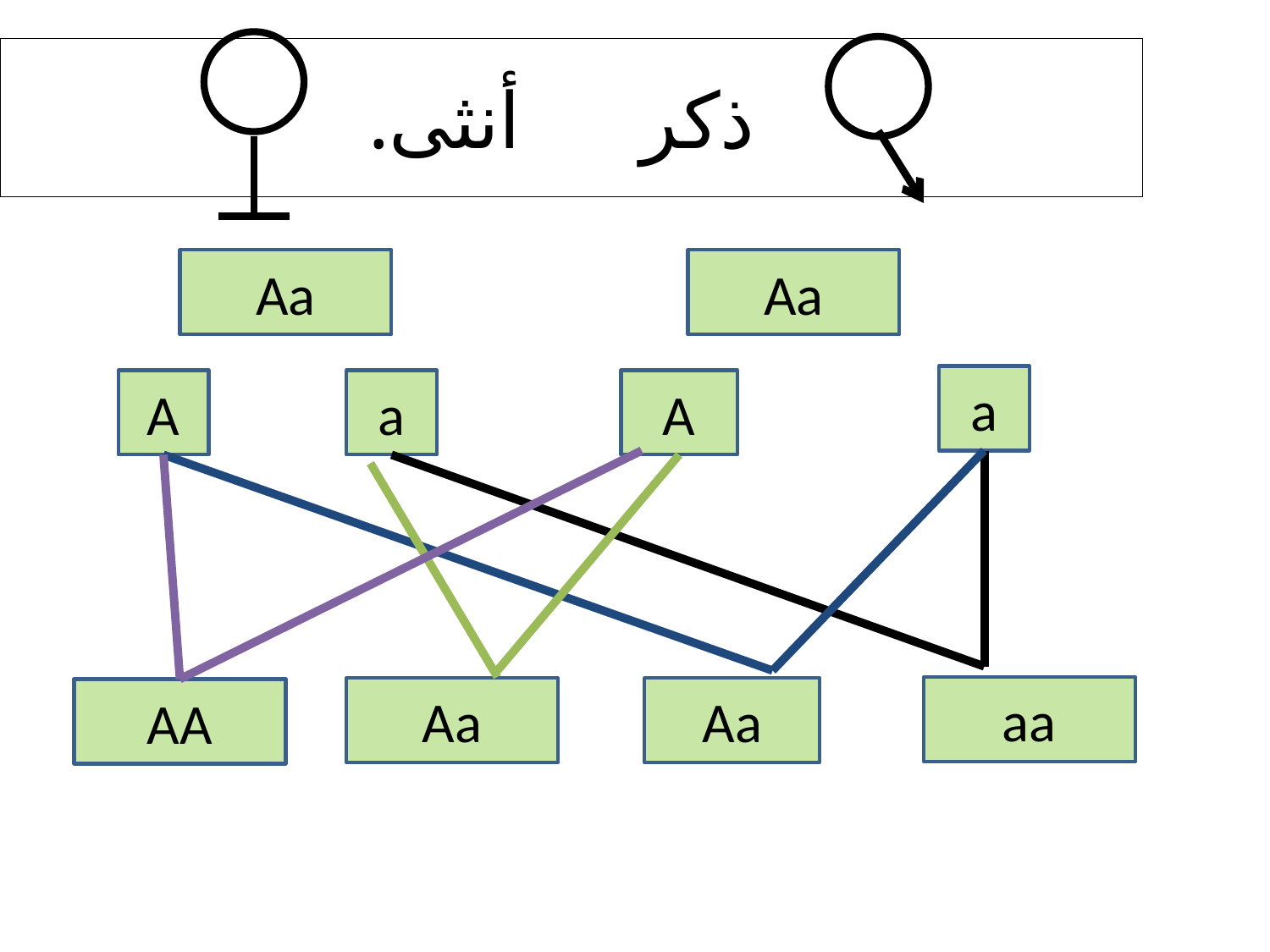

ذكر 		أنثى.
Aa
Aa
a
A
a
A
aa
Aa
Aa
AA